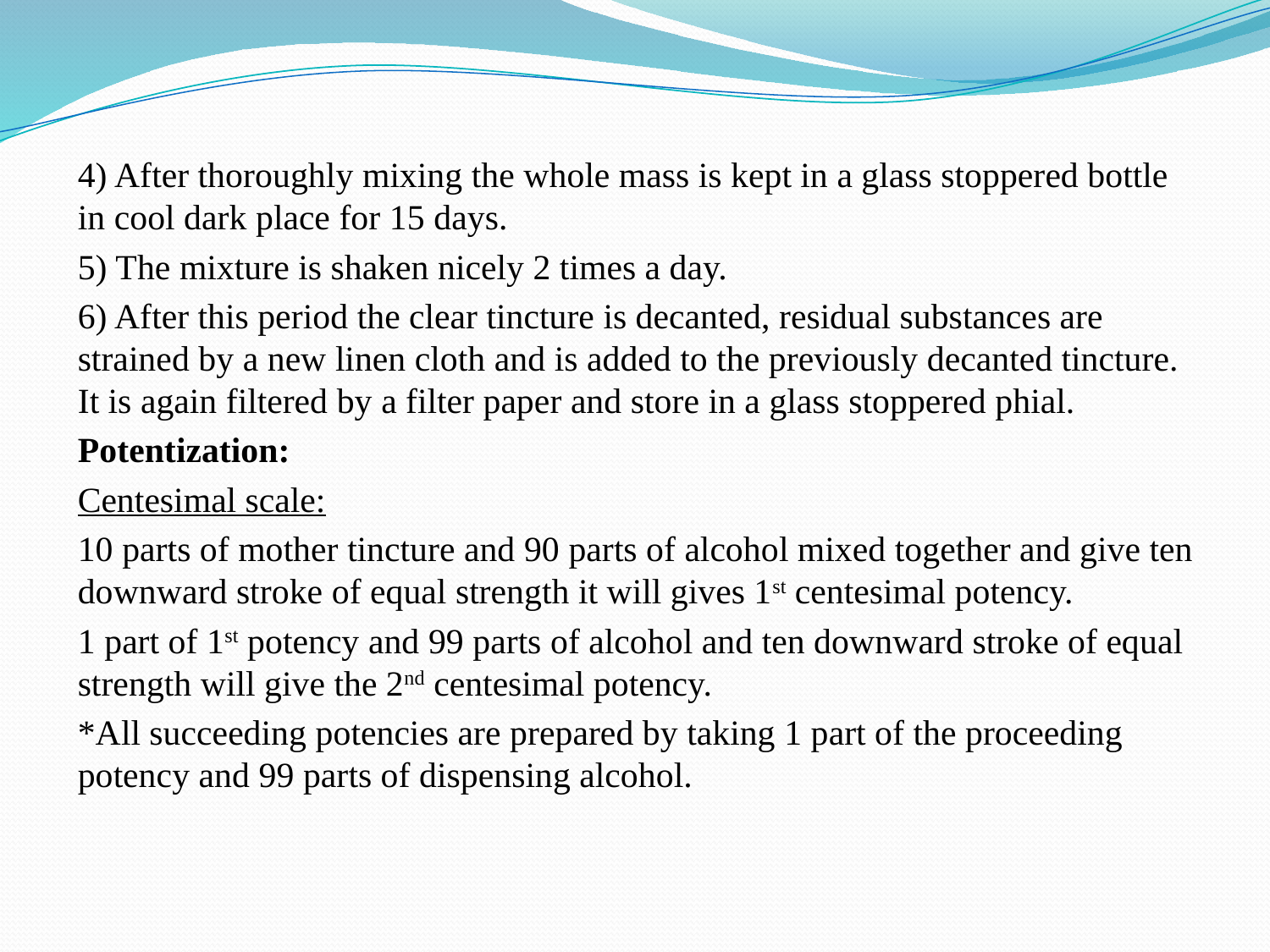

4) After thoroughly mixing the whole mass is kept in a glass stoppered bottle in cool dark place for 15 days.
5) The mixture is shaken nicely 2 times a day.
6) After this period the clear tincture is decanted, residual substances are strained by a new linen cloth and is added to the previously decanted tincture. It is again filtered by a filter paper and store in a glass stoppered phial.
Potentization:
Centesimal scale:
10 parts of mother tincture and 90 parts of alcohol mixed together and give ten downward stroke of equal strength it will gives 1st centesimal potency.
1 part of 1st potency and 99 parts of alcohol and ten downward stroke of equal strength will give the 2nd centesimal potency.
*All succeeding potencies are prepared by taking 1 part of the proceeding potency and 99 parts of dispensing alcohol.